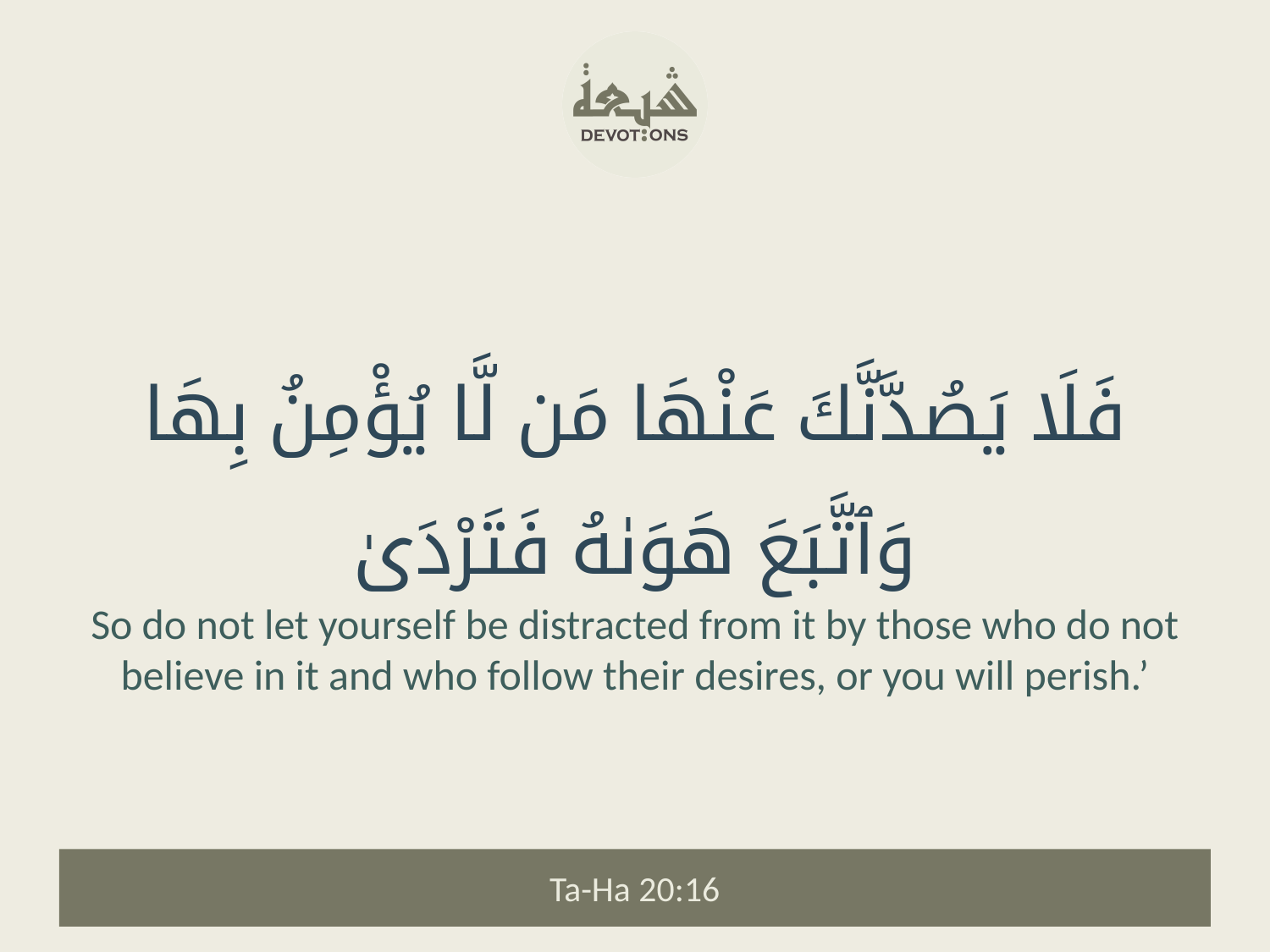

فَلَا يَصُدَّنَّكَ عَنْهَا مَن لَّا يُؤْمِنُ بِهَا وَٱتَّبَعَ هَوَىٰهُ فَتَرْدَىٰ
So do not let yourself be distracted from it by those who do not believe in it and who follow their desires, or you will perish.’
Ta-Ha 20:16